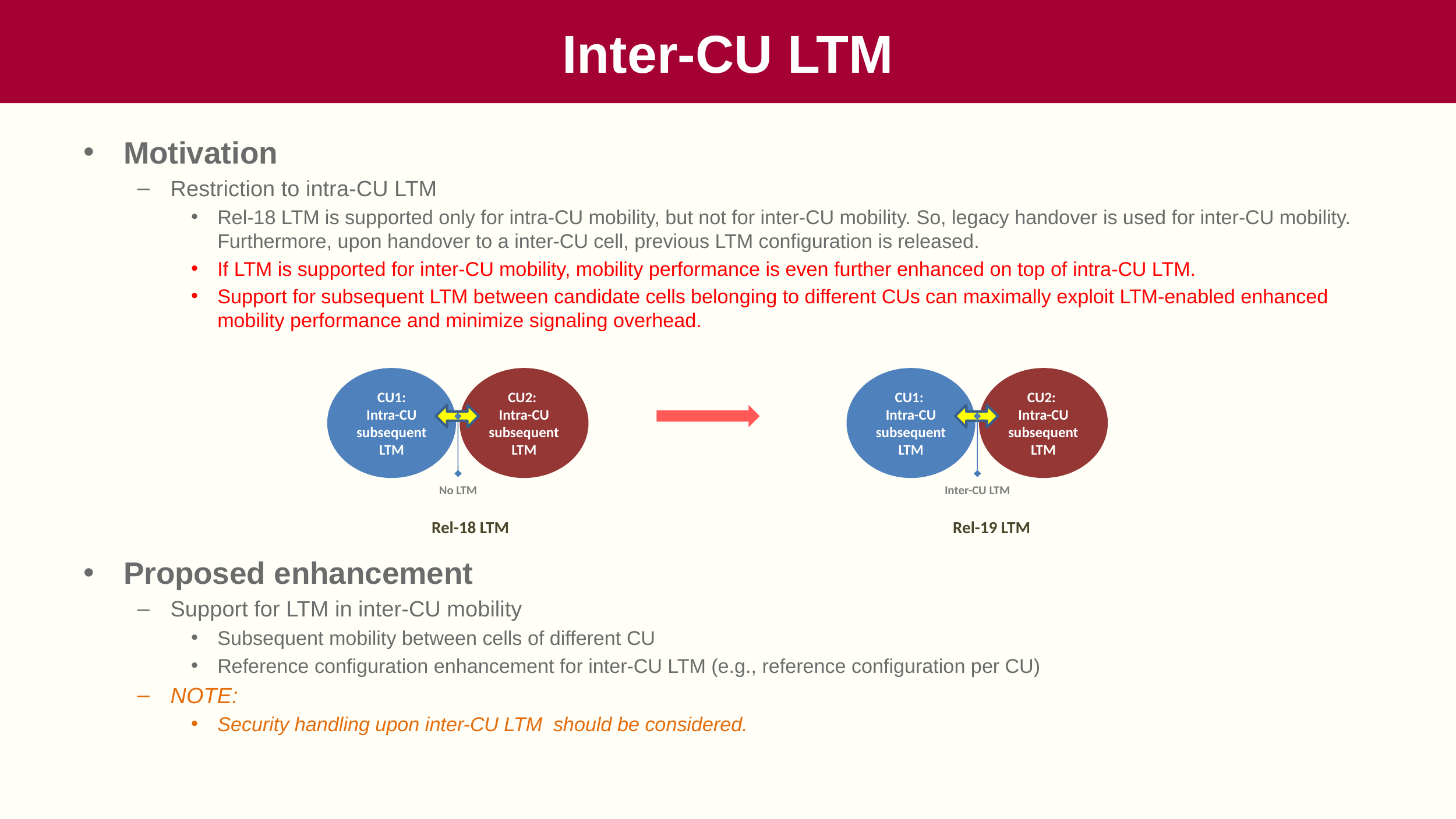

# Inter-CU LTM
Motivation
Restriction to intra-CU LTM
Rel-18 LTM is supported only for intra-CU mobility, but not for inter-CU mobility. So, legacy handover is used for inter-CU mobility. Furthermore, upon handover to a inter-CU cell, previous LTM configuration is released.
If LTM is supported for inter-CU mobility, mobility performance is even further enhanced on top of intra-CU LTM.
Support for subsequent LTM between candidate cells belonging to different CUs can maximally exploit LTM-enabled enhanced mobility performance and minimize signaling overhead.

Proposed enhancement
Support for LTM in inter-CU mobility
Subsequent mobility between cells of different CU
Reference configuration enhancement for inter-CU LTM (e.g., reference configuration per CU)
NOTE:
Security handling upon inter-CU LTM  should be considered.

CU1:
Intra-CU subsequent LTM
CU2:
Intra-CU subsequent LTM
CU1:
Intra-CU subsequent LTM
CU2:
Intra-CU subsequent LTM

No LTM
Inter-CU LTM
Rel-18 LTM
Rel-19 LTM